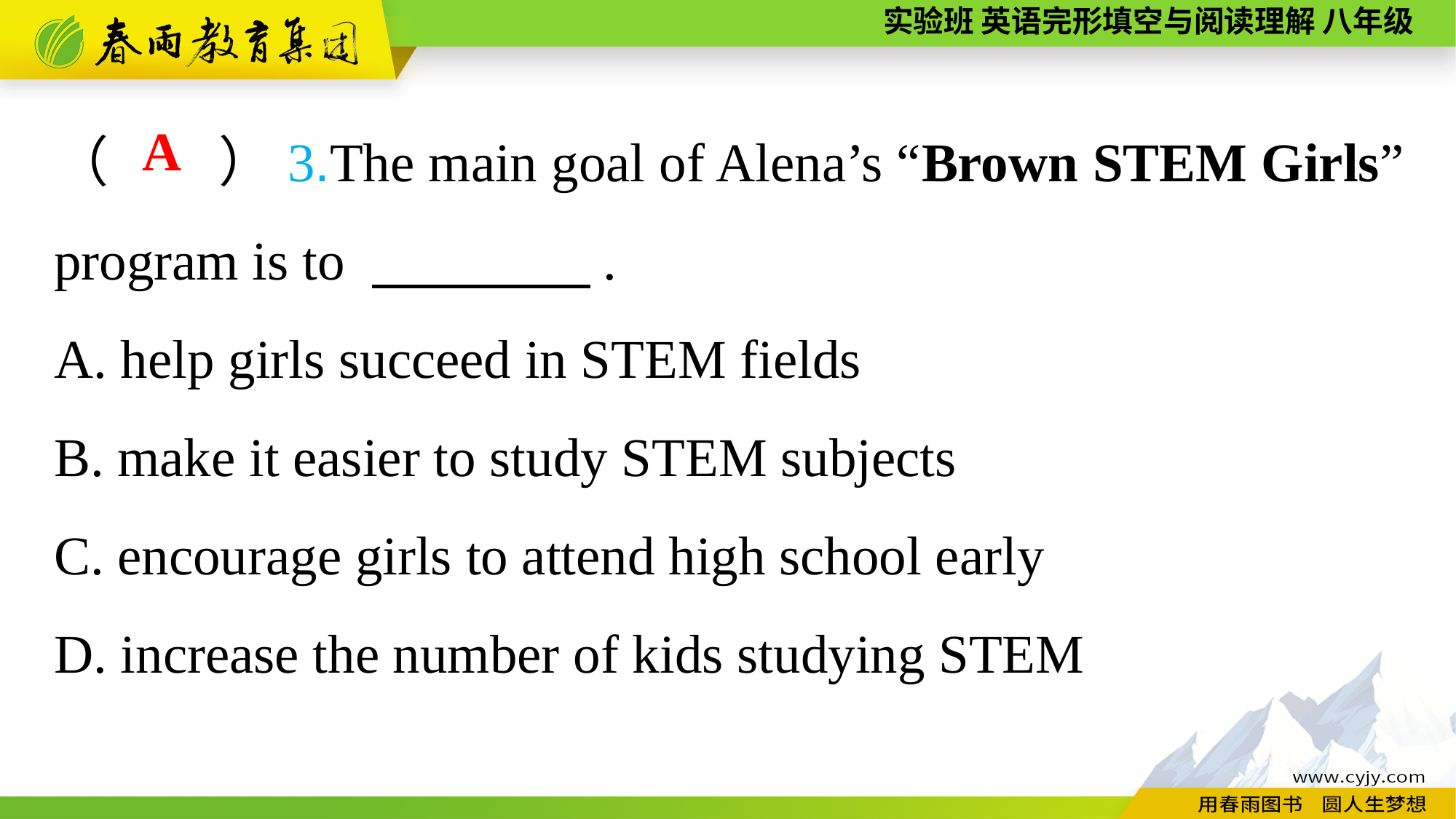

（　　）3.The main goal of Alena’s “Brown STEM Girls” program is to 　　　　.
A. help girls succeed in STEM fields
B. make it easier to study STEM subjects
C. encourage girls to attend high school early
D. increase the number of kids studying STEM
A